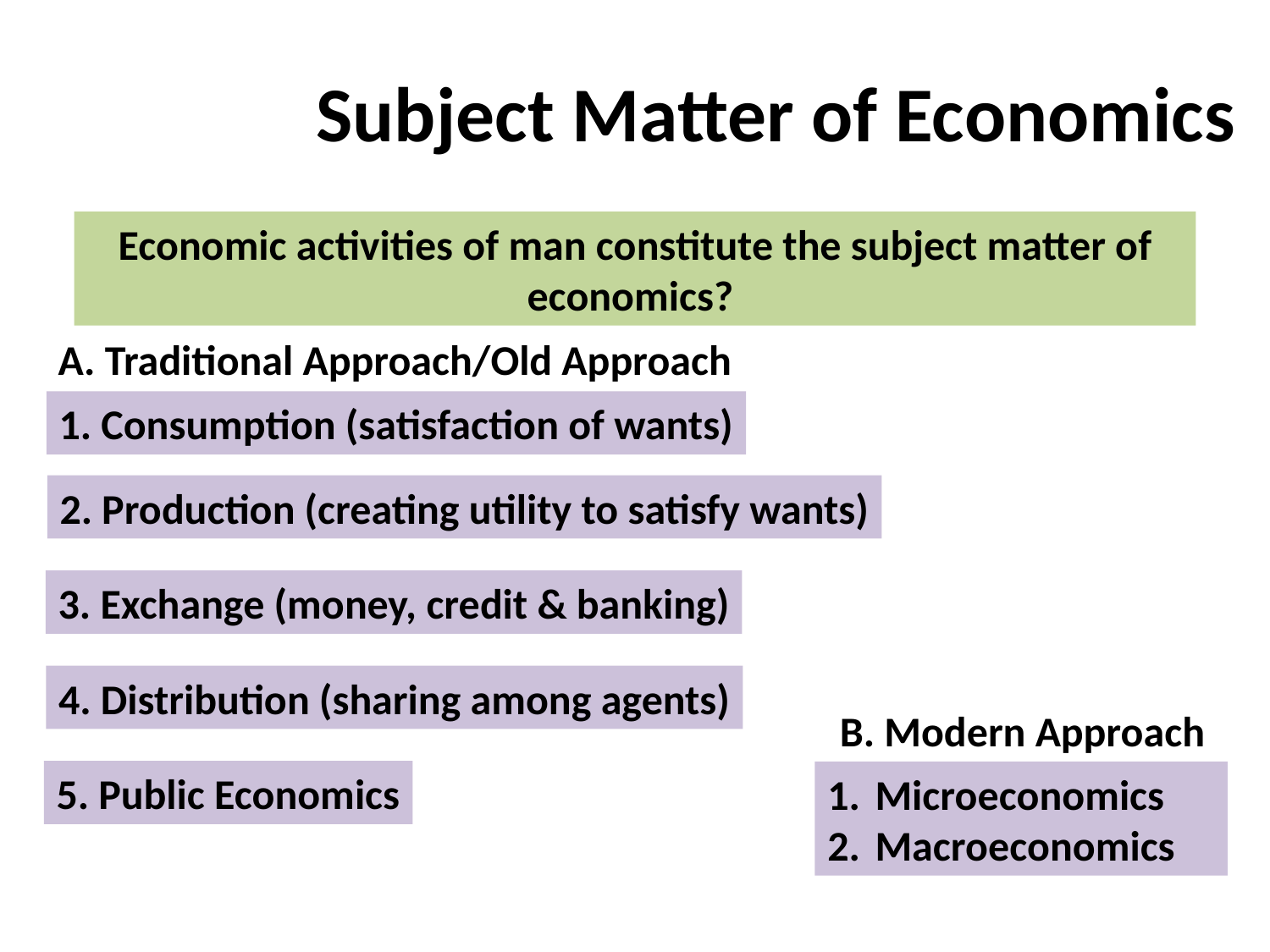

# Subject Matter of Economics
Economic activities of man constitute the subject matter of economics?
A. Traditional Approach/Old Approach
1. Consumption (satisfaction of wants)
2. Production (creating utility to satisfy wants)
3. Exchange (money, credit & banking)
4. Distribution (sharing among agents)
B. Modern Approach
5. Public Economics
Microeconomics
Macroeconomics